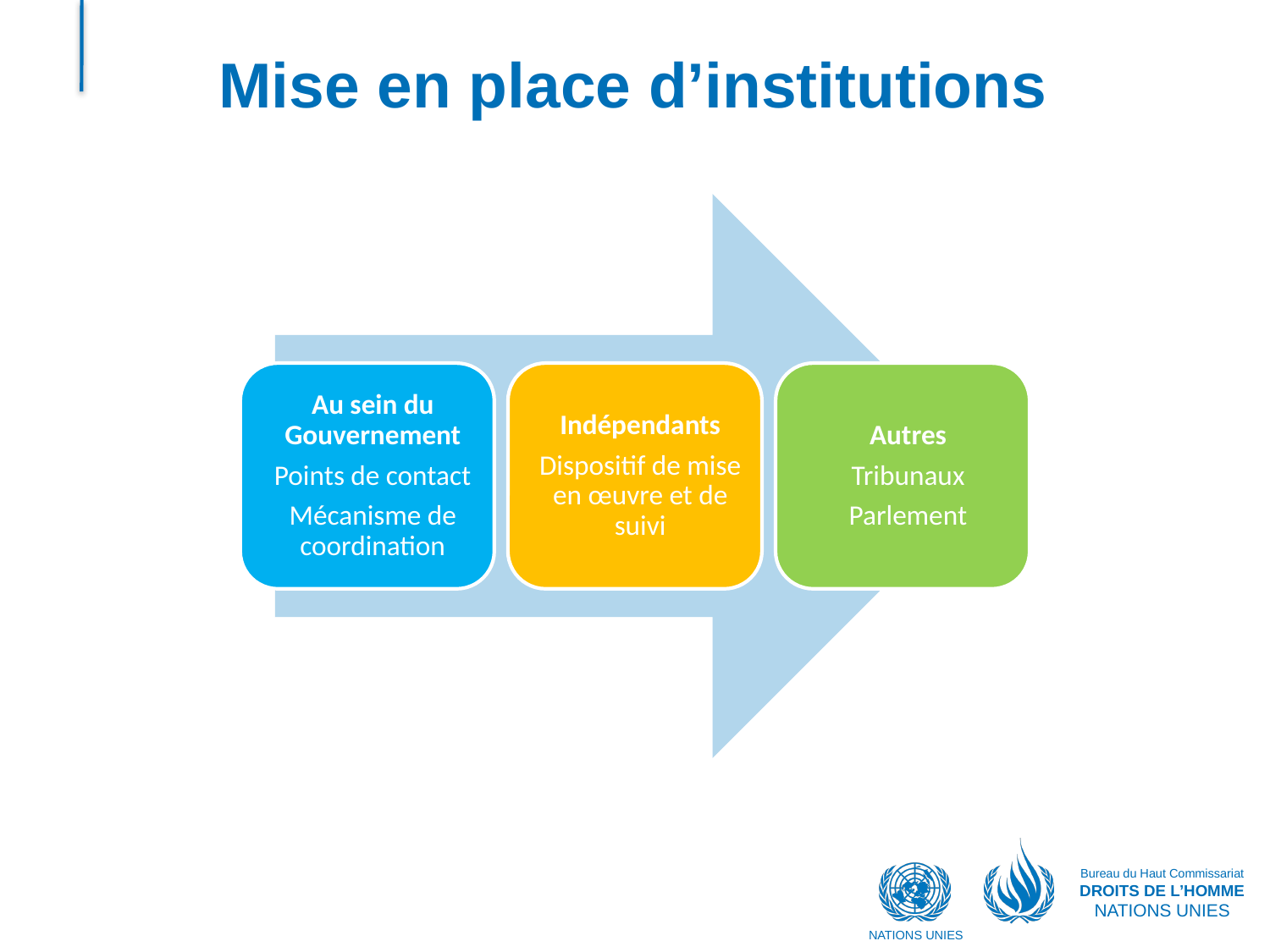

# Mise en place d’institutions
Au sein du Gouvernement
Points de contact
Mécanisme de coordination
Indépendants
Dispositif de mise en œuvre et de suivi
Autres
Tribunaux
Parlement
Bureau du Haut Commissariat
DROITS DE L’HOMME
NATIONS UNIES
NATIONS UNIES